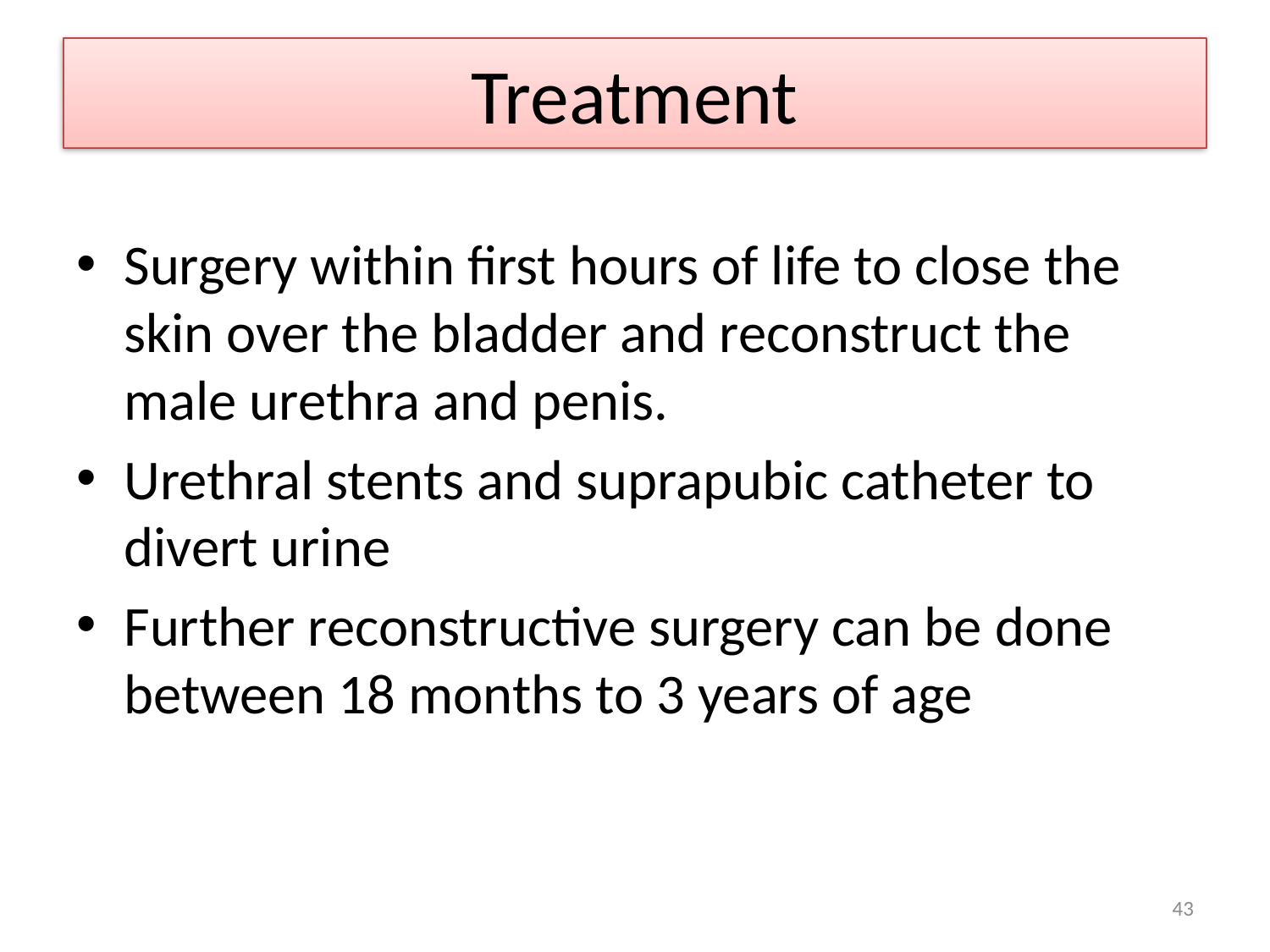

# Treatment
Surgery within first hours of life to close the skin over the bladder and reconstruct the male urethra and penis.
Urethral stents and suprapubic catheter to divert urine
Further reconstructive surgery can be done between 18 months to 3 years of age
43